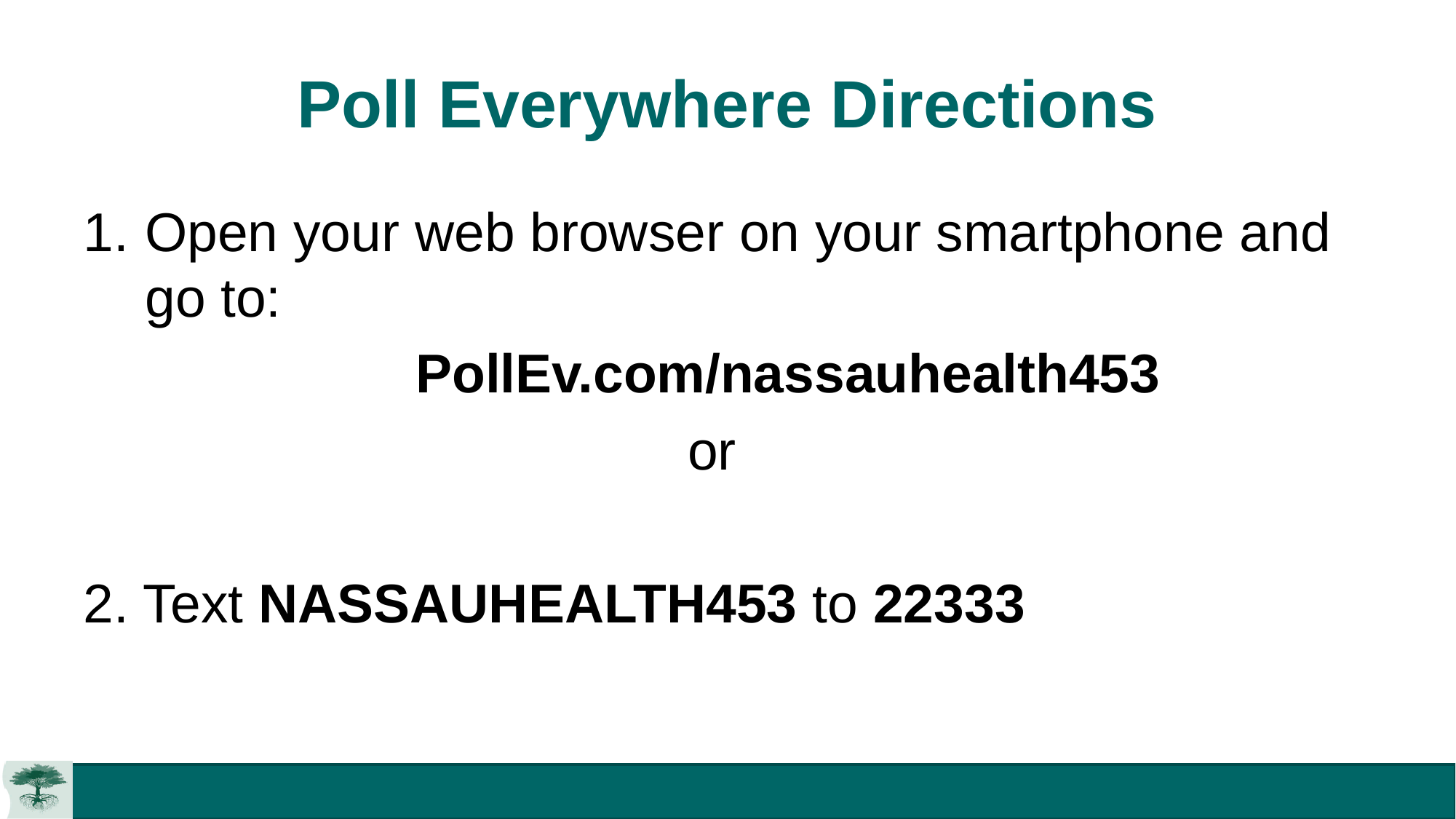

# Poll Everywhere Directions
Open your web browser on your smartphone and go to:
                      PollEv.com/nassauhealth453
                                        or

2. Text NASSAUHEALTH453 to 22333